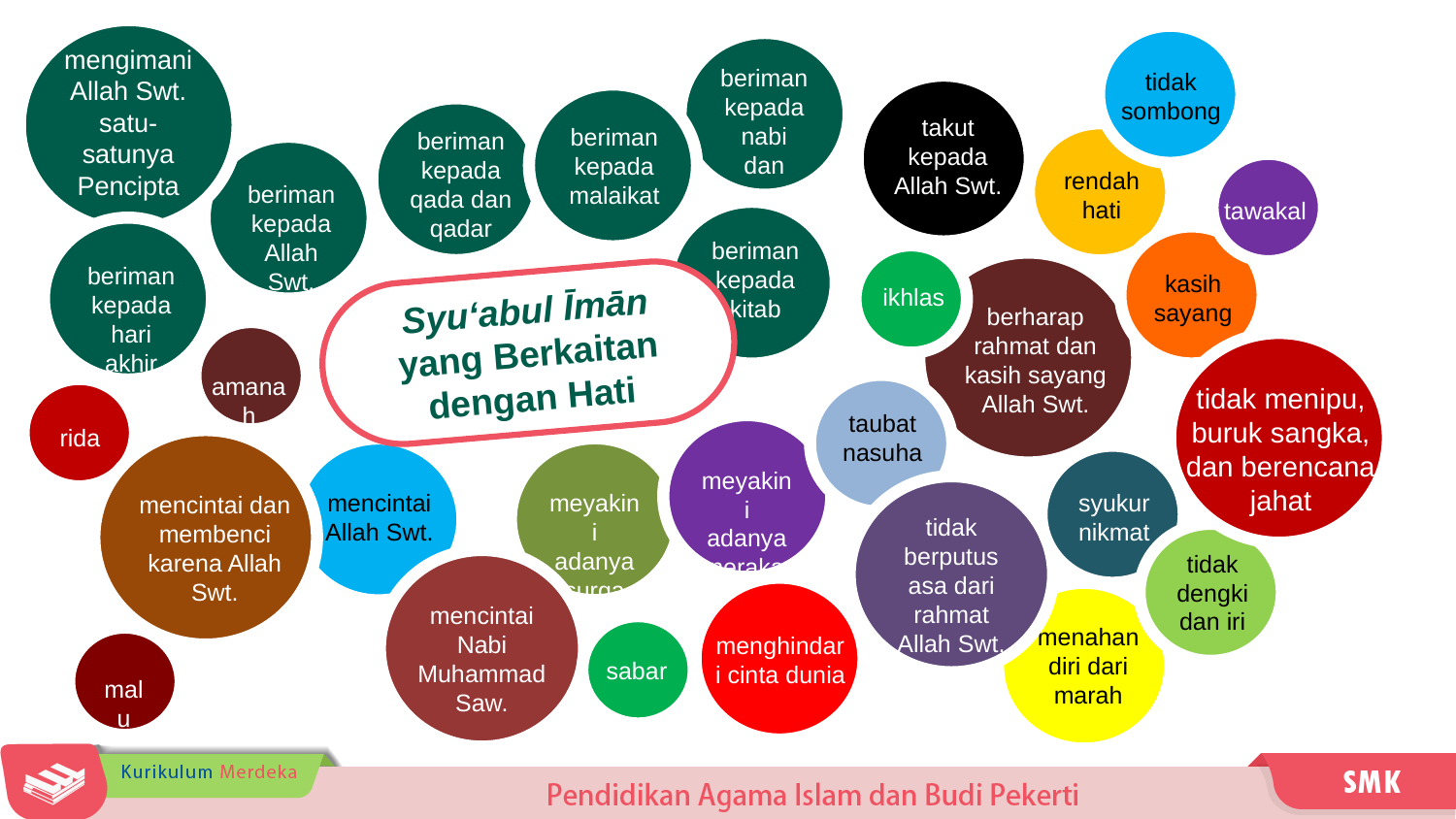

mengimani Allah Swt. satu-satunya Pencipta

beriman kepada nabi dan rasul

tidak sombong

takut kepada Allah Swt.

beriman kepada malaikat
beriman kepada qada dan qadar

rendah hati

beriman kepada Allah Swt.

tawakal

beriman kepada kitab

beriman kepada hari akhir

kasih sayang

ikhlas

berharap rahmat dan kasih sayang Allah Swt.

amanah

tidak menipu, buruk sangka, dan berencana jahat

taubat nasuha

rida

meyakini adanya neraka

mencintai dan membenci karena Allah Swt.

meyakini adanya surga

mencintai Allah Swt.

syukur nikmat
tidak berputus asa dari rahmat Allah Swt.

tidak dengki dan iri

mencintai Nabi Muhammad Saw.

menghindari cinta dunia

menahan diri dari marah

sabar

malu
Syu‘abul Īmān yang Berkaitan dengan Hati